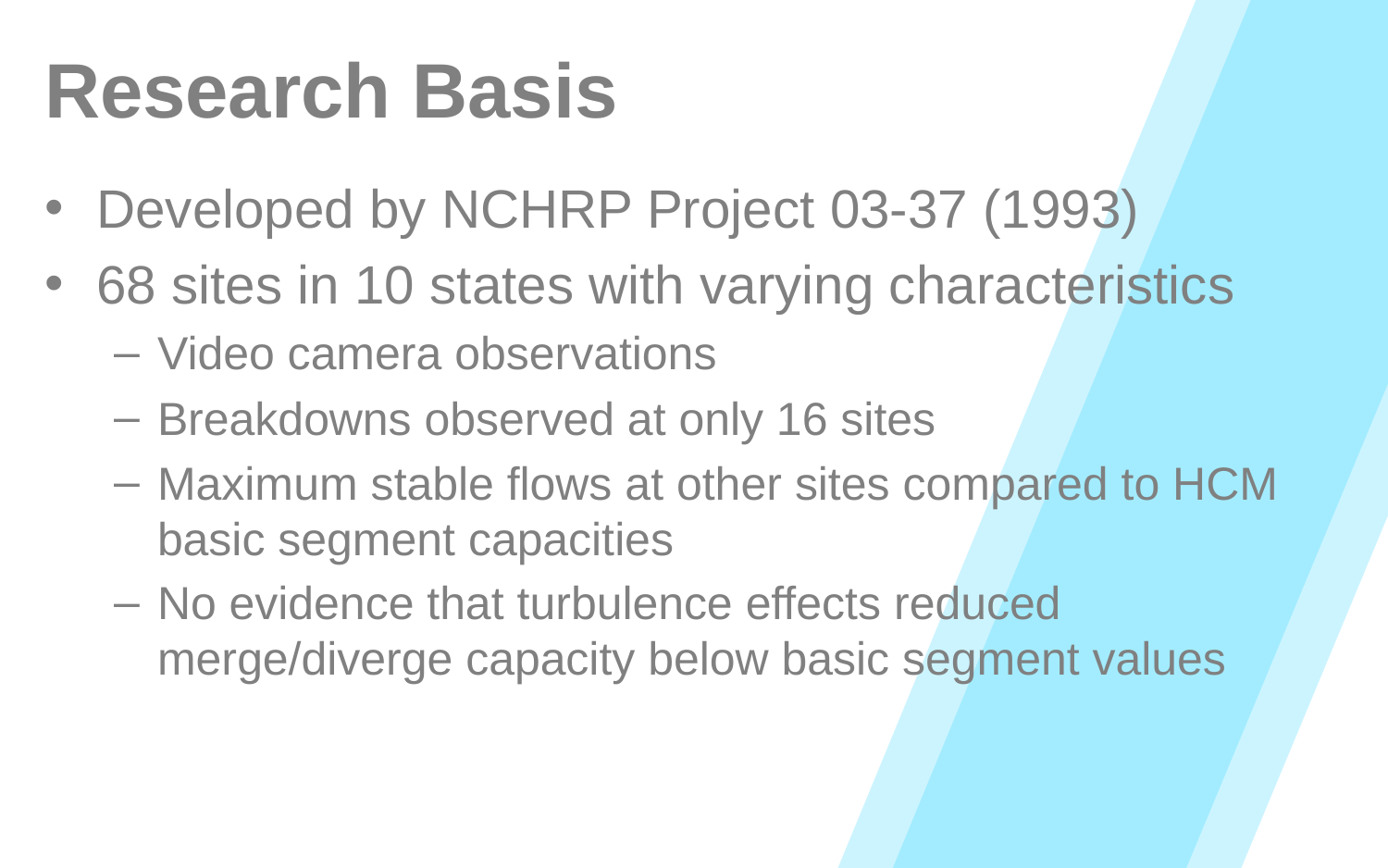

# Research Basis
Developed by NCHRP Project 03-37 (1993)
68 sites in 10 states with varying characteristics
Video camera observations
Breakdowns observed at only 16 sites
Maximum stable flows at other sites compared to HCM basic segment capacities
No evidence that turbulence effects reduced merge/diverge capacity below basic segment values